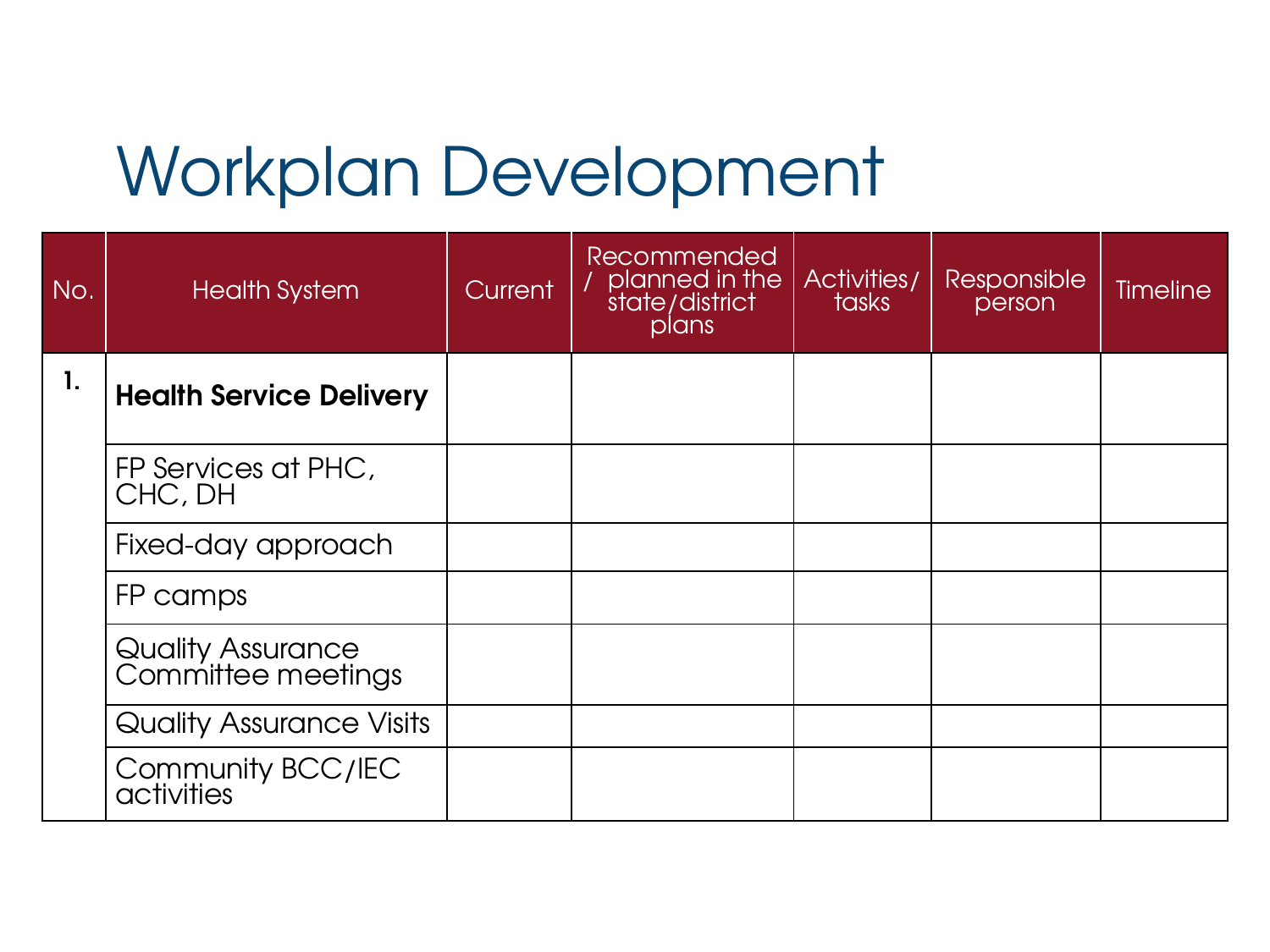

# Workplan Development
| No. | Health System | Current | Recommended/ planned in the state/district plans | Activities/ tasks | Responsible person | Timeline |
| --- | --- | --- | --- | --- | --- | --- |
|  | Health Service Delivery |  |  |  |  |  |
|  | FP Services at PHC, CHC, DH |  |  |  |  |  |
|  | Fixed-day approach |  |  |  |  |  |
|  | FP camps |  |  |  |  |  |
|  | Quality Assurance Committee meetings |  |  |  |  |  |
|  | Quality Assurance Visits |  |  |  |  |  |
|  | Community BCC/IEC activities |  |  |  |  |  |